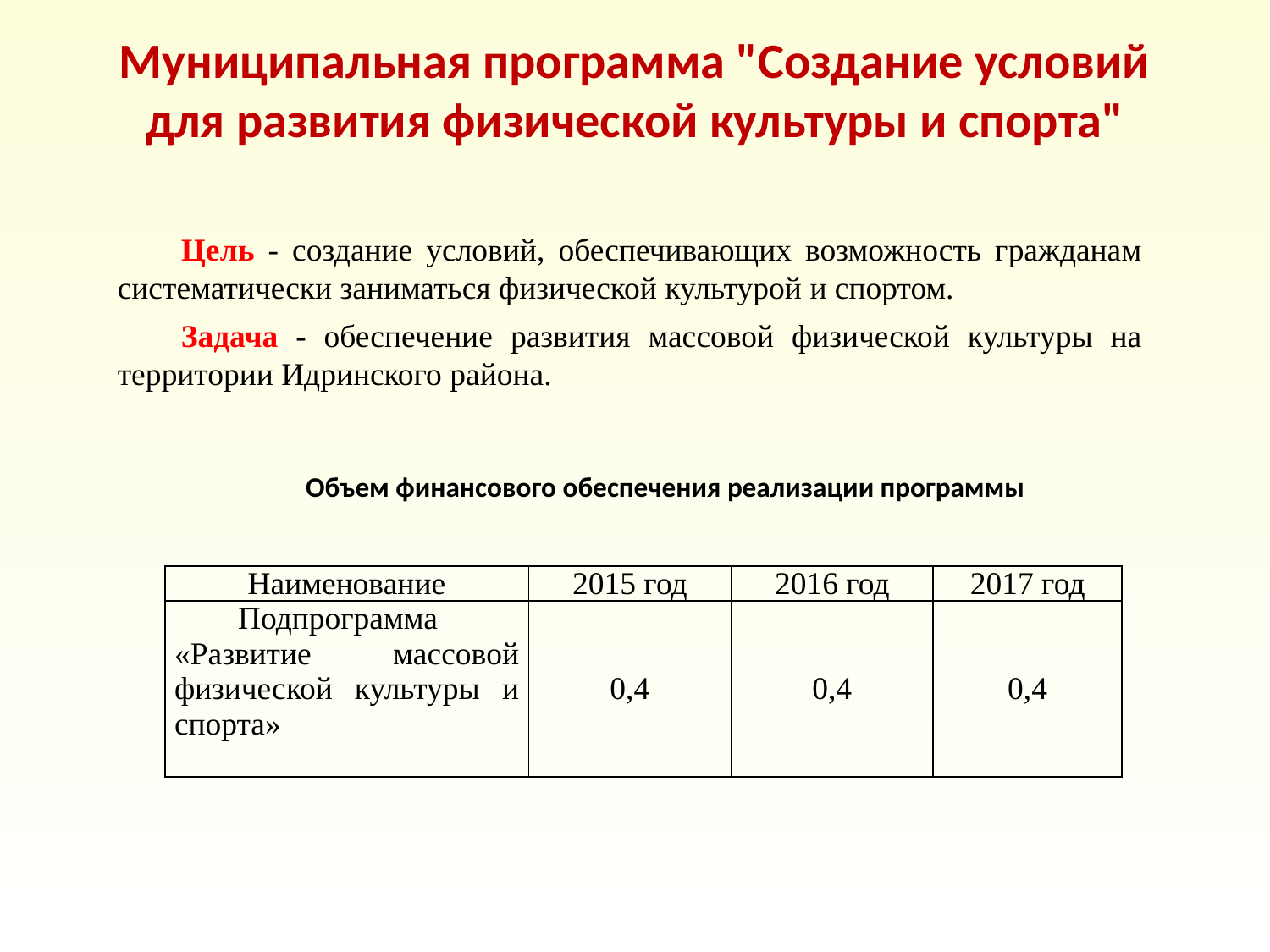

# Муниципальная программа "Создание условий для развития физической культуры и спорта"
Цель - создание условий, обеспечивающих возможность гражданам систематически заниматься физической культурой и спортом.
Задача - обеспечение развития массовой физической культуры на территории Идринского района.

 Объем финансового обеспечения реализации программы

| Наименование | 2015 год | 2016 год | 2017 год |
| --- | --- | --- | --- |
| Подпрограмма «Развитие массовой физической культуры и спорта» | 0,4 | 0,4 | 0,4 |